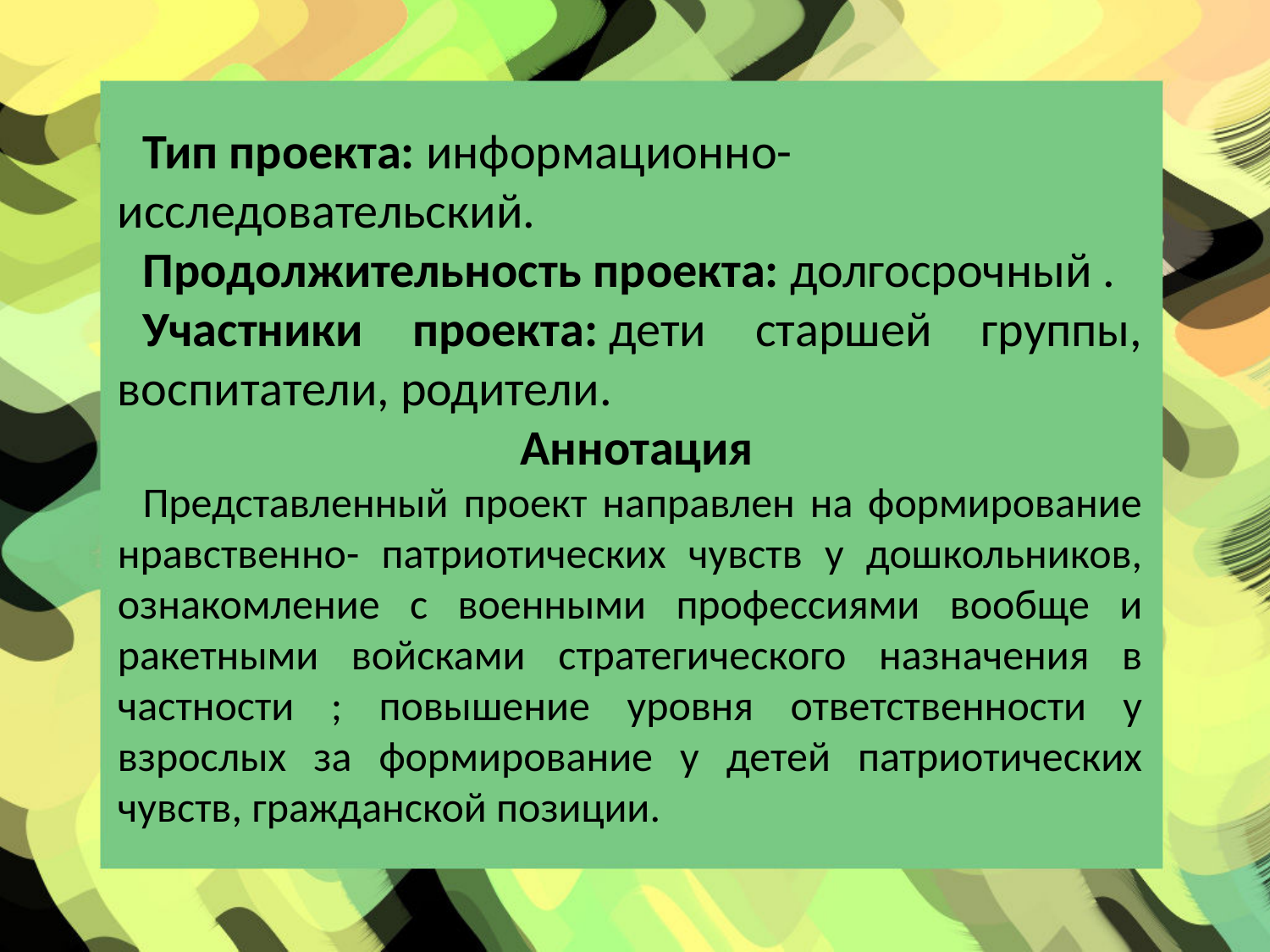

Тип проекта: информационно-исследовательский.
Продолжительность проекта: долгосрочный .
Участники проекта: дети старшей группы, воспитатели, родители.
Аннотация
Представленный проект направлен на формирование нравственно- патриотических чувств у дошкольников, ознакомление с военными профессиями вообще и ракетными войсками стратегического назначения в частности ; повышение уровня ответственности у взрослых за формирование у детей патриотических чувств, гражданской позиции.